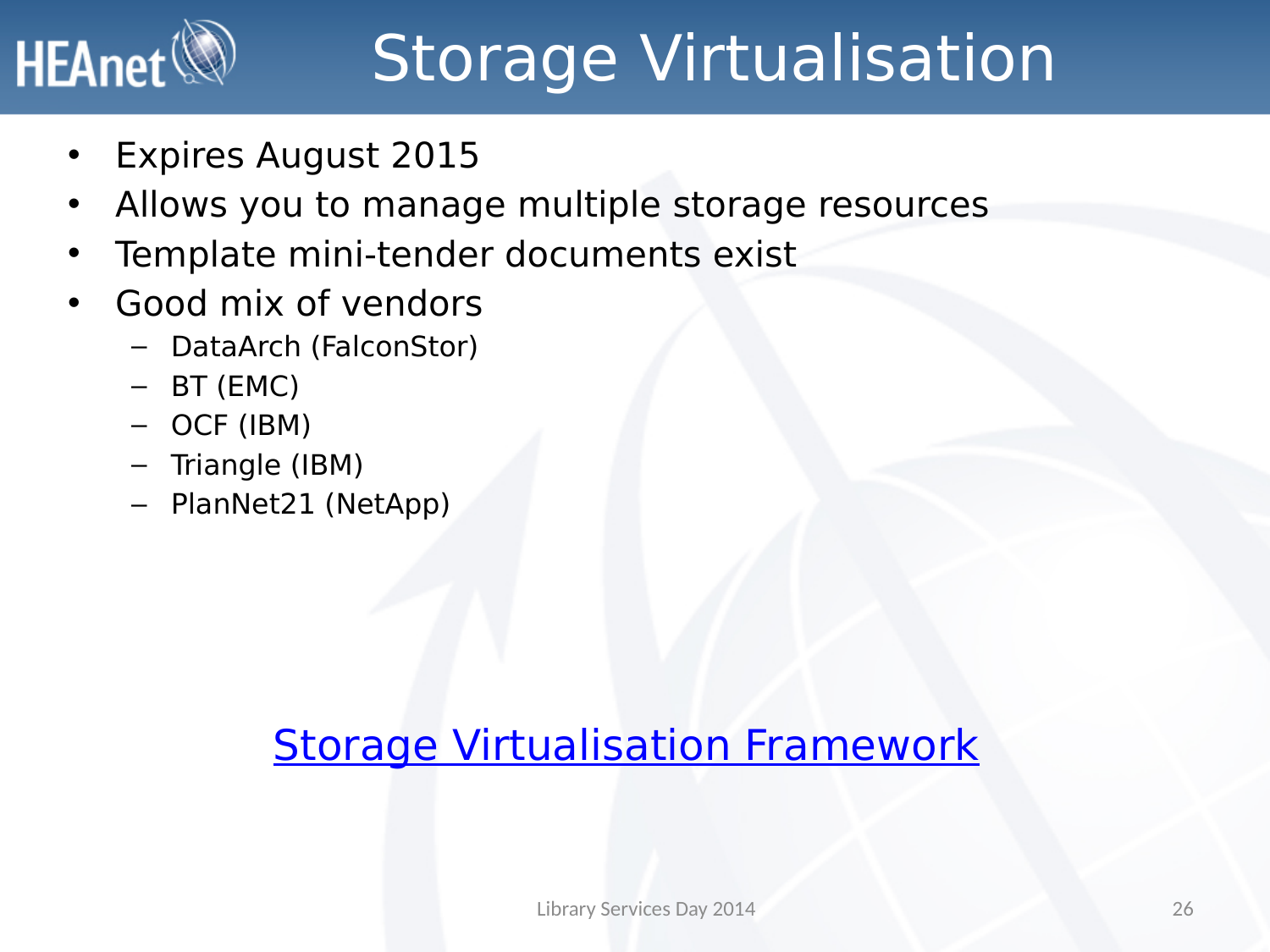

# Storage Virtualisation
Expires August 2015
Allows you to manage multiple storage resources
Template mini-tender documents exist
Good mix of vendors
DataArch (FalconStor)
BT (EMC)
OCF (IBM)
Triangle (IBM)
PlanNet21 (NetApp)

Storage Virtualisation Framework

Library Services Day 2014
26